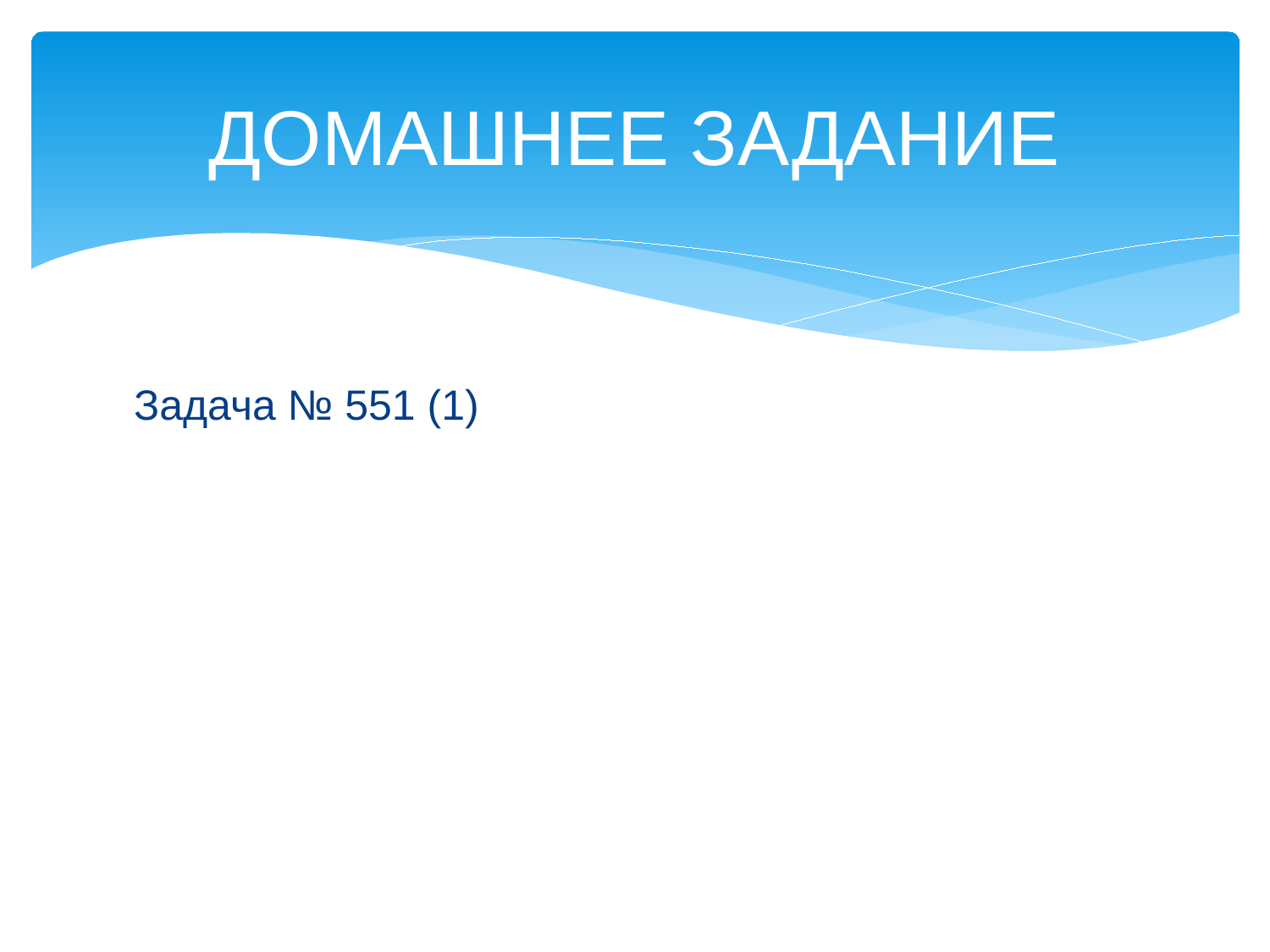

# ДОМАШНЕЕ ЗАДАНИЕ
Задача № 551 (1)